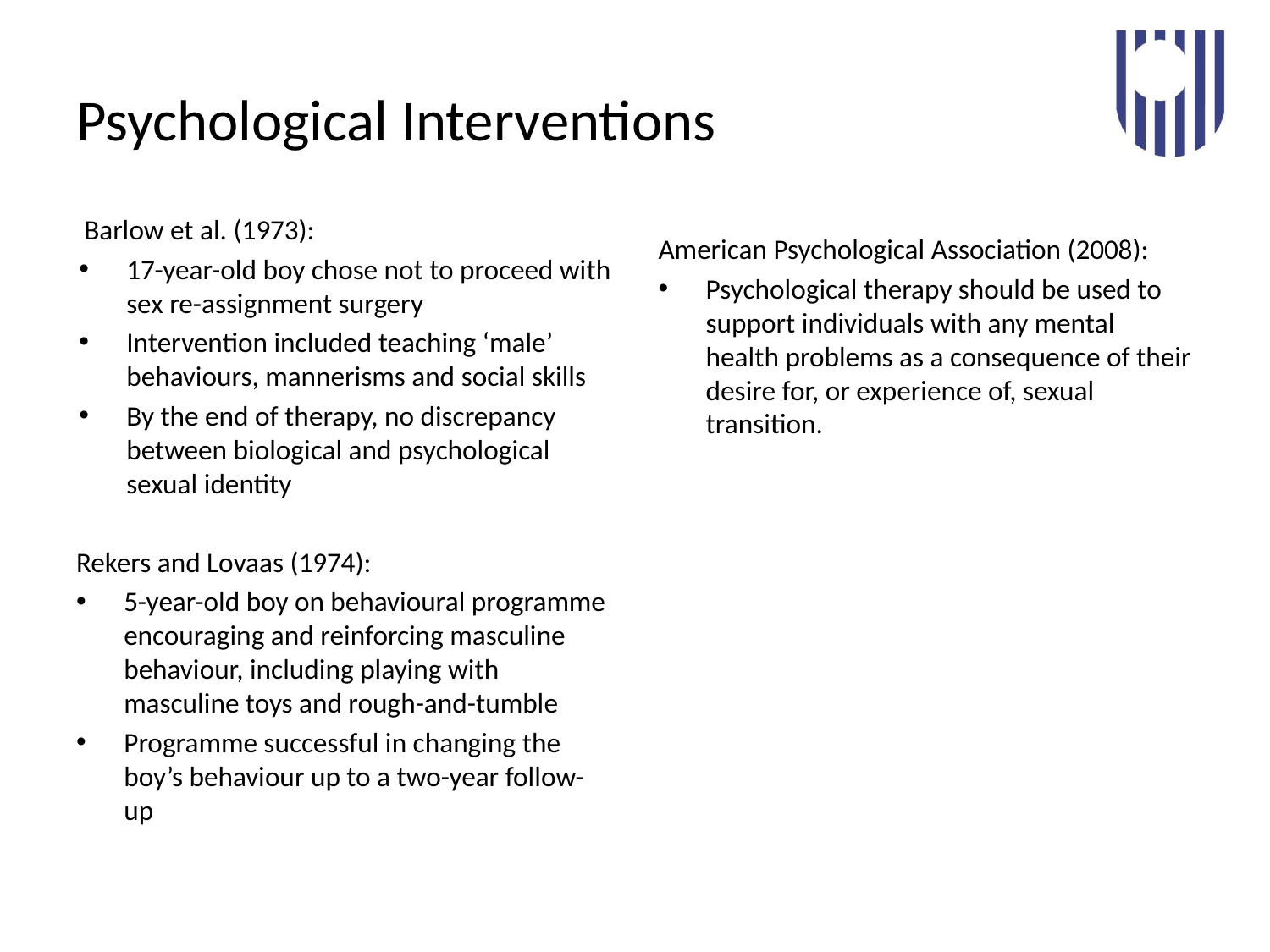

# Psychological Interventions

American Psychological Association (2008):
Psychological therapy should be used to support individuals with any mental health problems as a consequence of their desire for, or experience of, sexual transition.

Barlow et al. (1973):
17-year-old boy chose not to proceed with sex re-assignment surgery
Intervention included teaching ‘male’ behaviours, mannerisms and social skills
By the end of therapy, no discrepancy between biological and psychological sexual identity

Rekers and Lovaas (1974):
5-year-old boy on behavioural programme encouraging and reinforcing masculine behaviour, including playing with masculine toys and rough-and-tumble
Programme successful in changing the boy’s behaviour up to a two-year follow-up